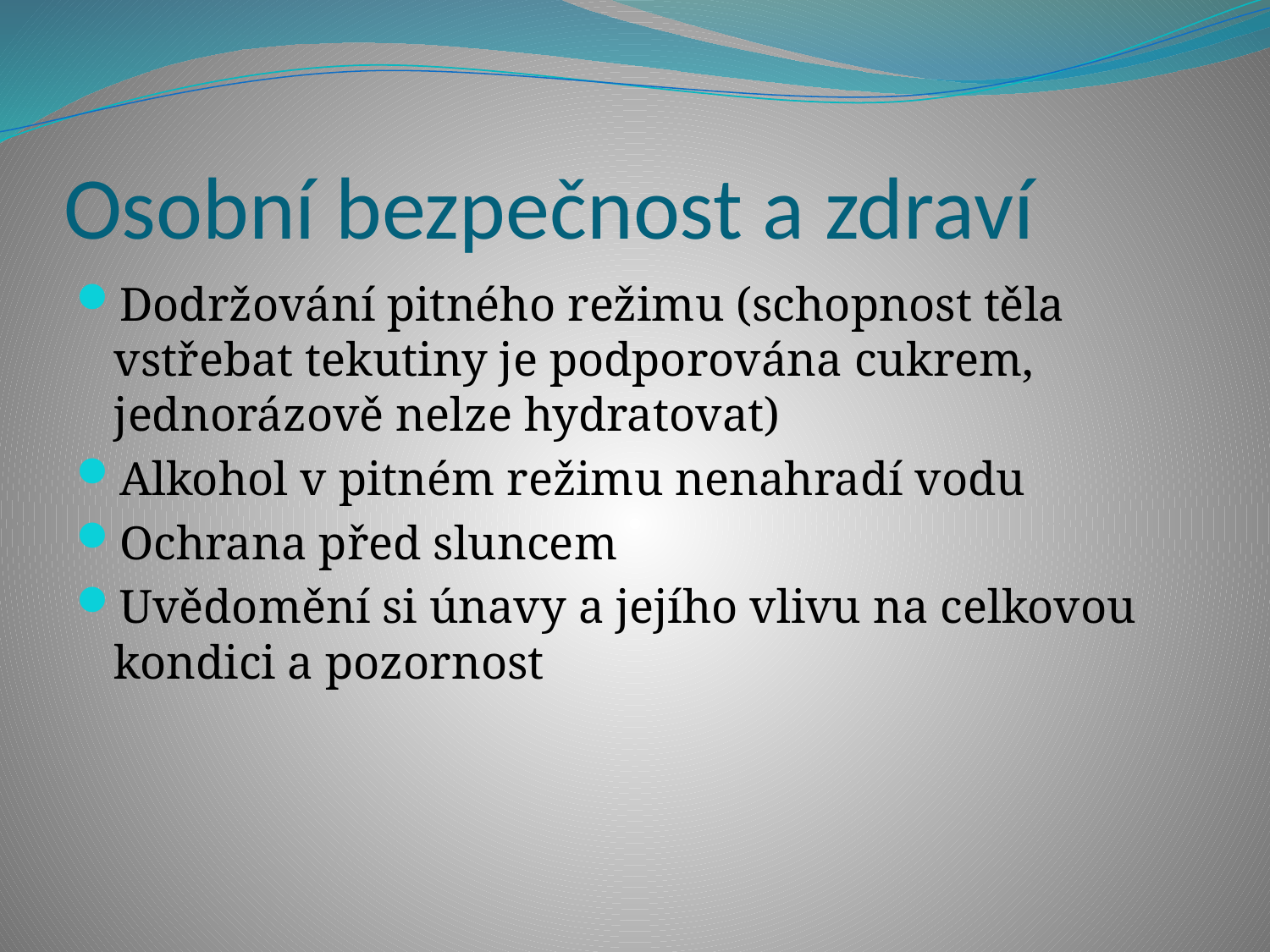

# Osobní bezpečnost a zdraví
Dodržování pitného režimu (schopnost těla vstřebat tekutiny je podporována cukrem, jednorázově nelze hydratovat)
Alkohol v pitném režimu nenahradí vodu
Ochrana před sluncem
Uvědomění si únavy a jejího vlivu na celkovou kondici a pozornost